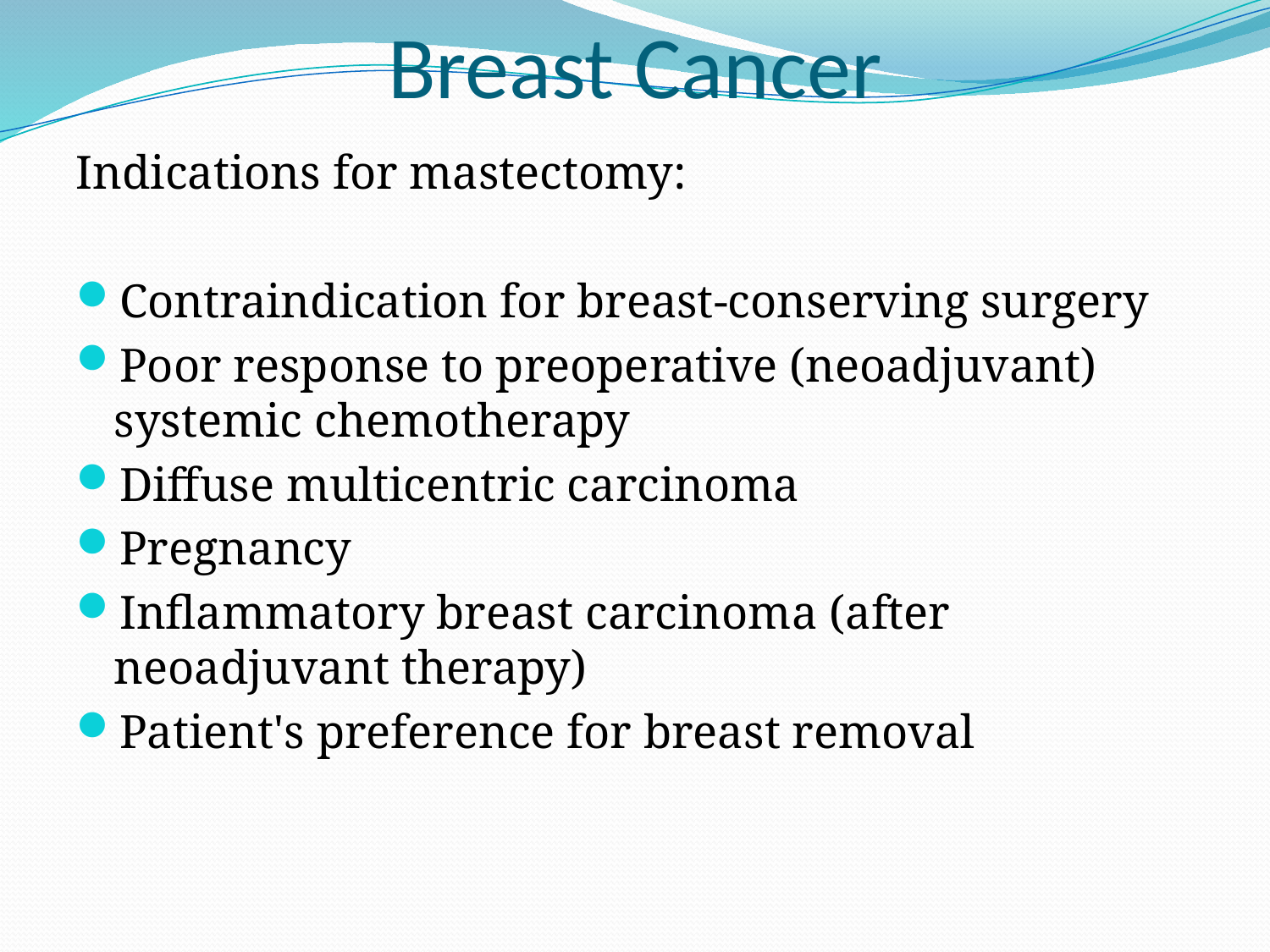

# Breast Cancer
Indications for mastectomy:

Contraindication for breast-conserving surgery
Poor response to preoperative (neoadjuvant) systemic chemotherapy
Diffuse multicentric carcinoma
Pregnancy
Inflammatory breast carcinoma (after neoadjuvant therapy)
Patient's preference for breast removal